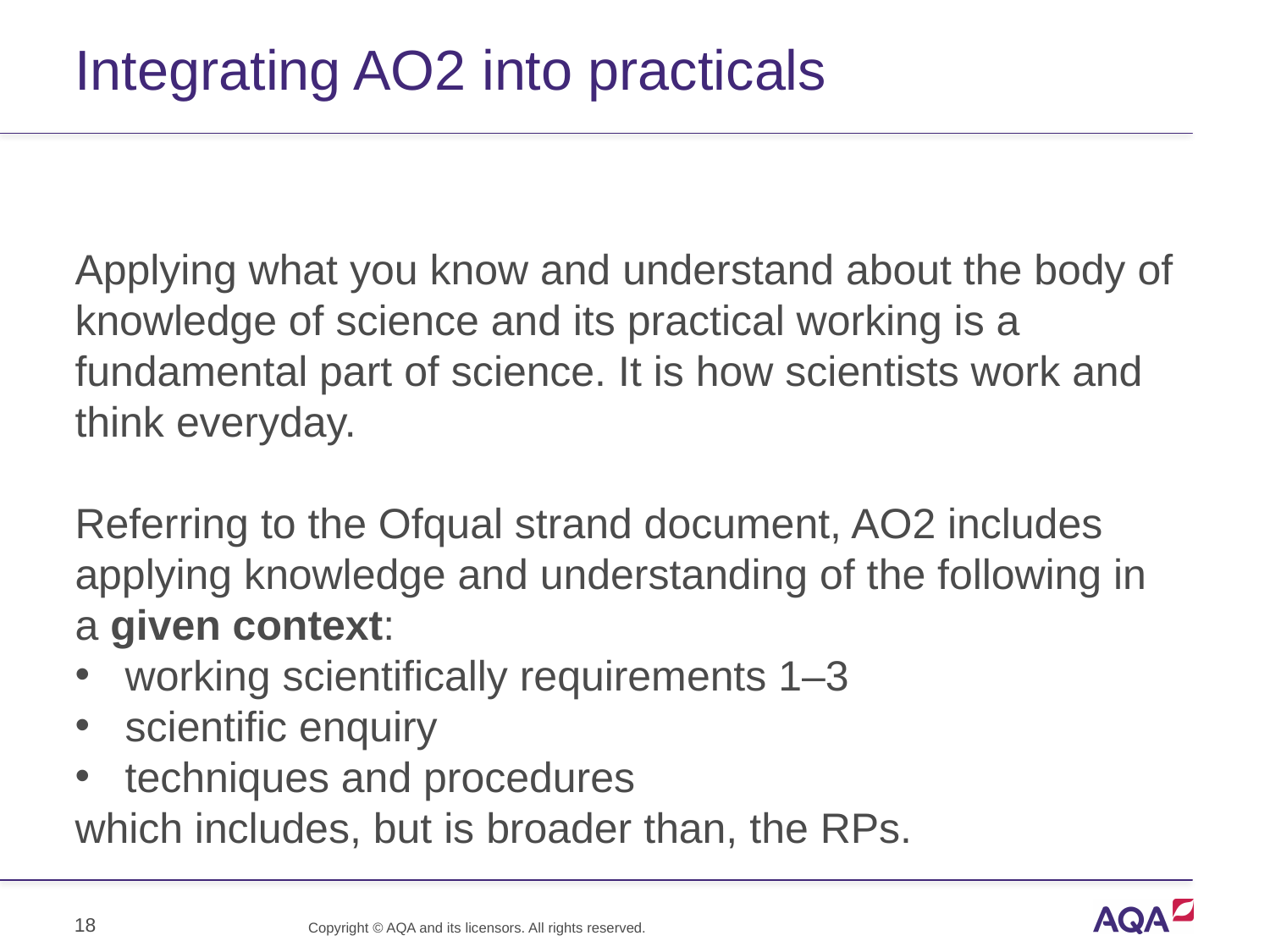

# Integrating AO2 into practicals
Applying what you know and understand about the body of knowledge of science and its practical working is a fundamental part of science. It is how scientists work and think everyday.

Referring to the Ofqual strand document, AO2 includes applying knowledge and understanding of the following in a given context:
working scientifically requirements 1–3
scientific enquiry
techniques and procedures
which includes, but is broader than, the RPs.

18
Copyright © AQA and its licensors. All rights reserved.